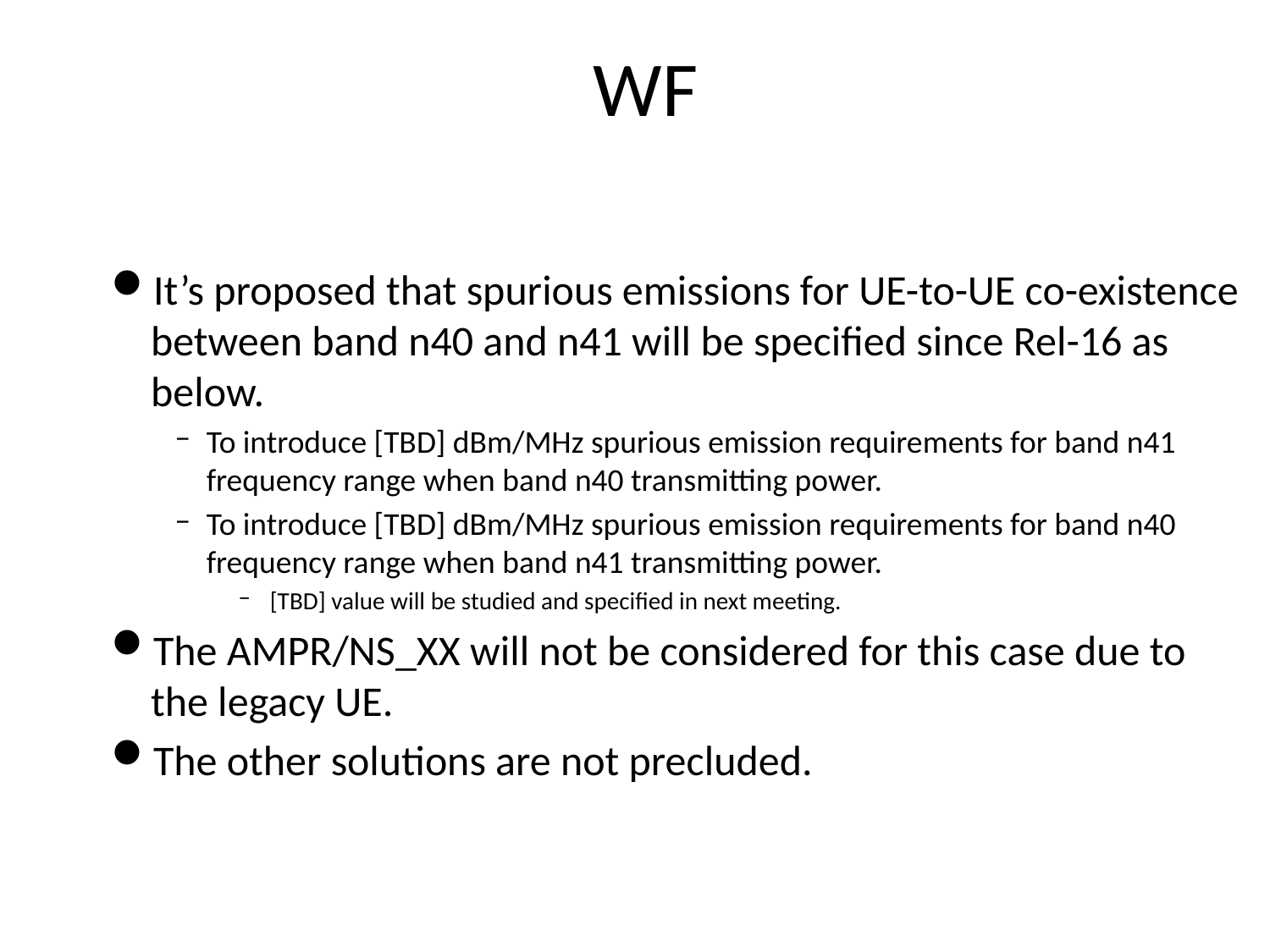

# WF
It’s proposed that spurious emissions for UE-to-UE co-existence between band n40 and n41 will be specified since Rel-16 as below.
To introduce [TBD] dBm/MHz spurious emission requirements for band n41 frequency range when band n40 transmitting power.
To introduce [TBD] dBm/MHz spurious emission requirements for band n40 frequency range when band n41 transmitting power.
[TBD] value will be studied and specified in next meeting.
The AMPR/NS_XX will not be considered for this case due to the legacy UE.
The other solutions are not precluded.